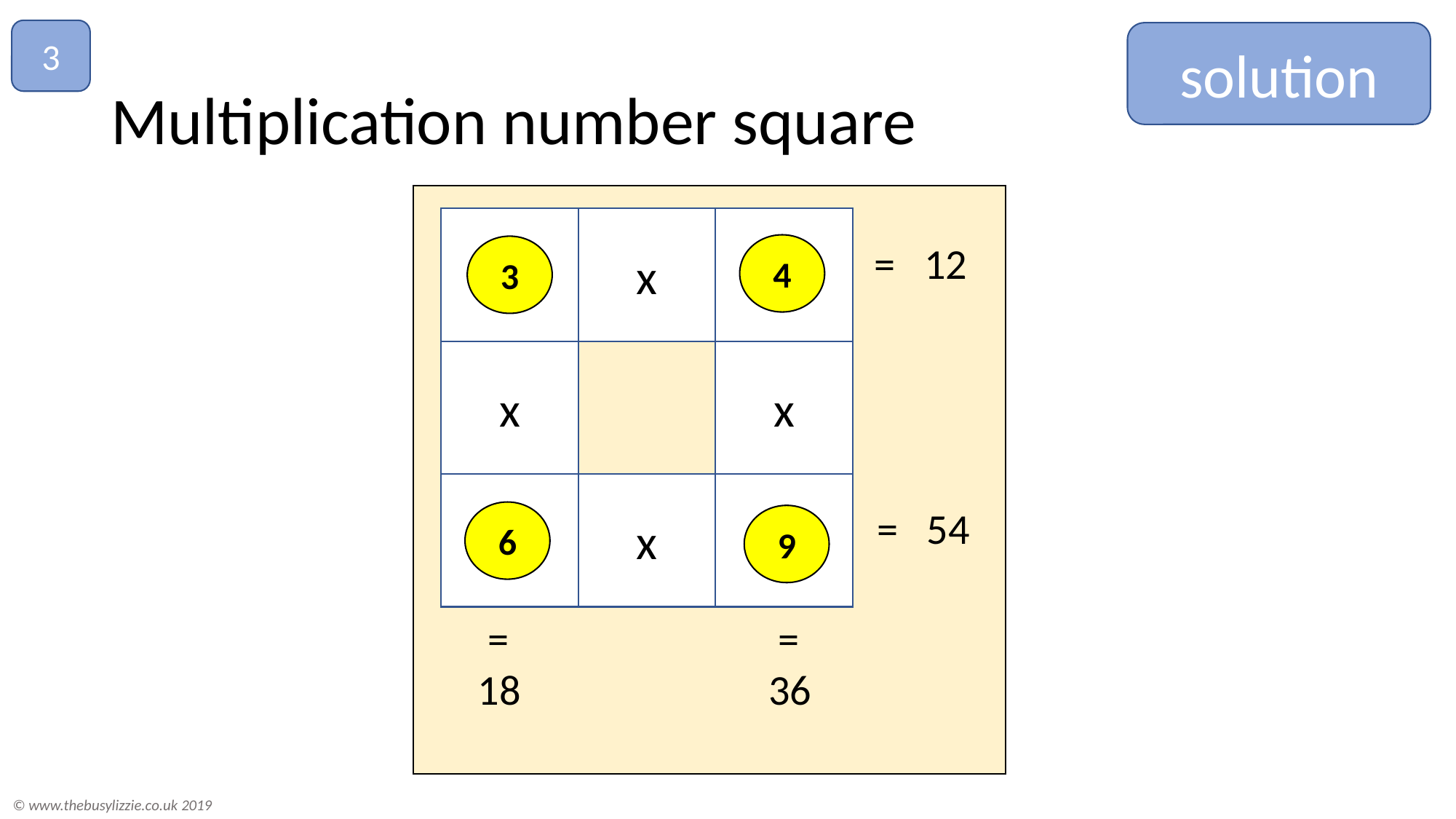

3
solution
# Multiplication number square

x

=   12
x

x

x

=   54
 =
18
 =
36
4
3
6
9
© www.thebusylizzie.co.uk 2019